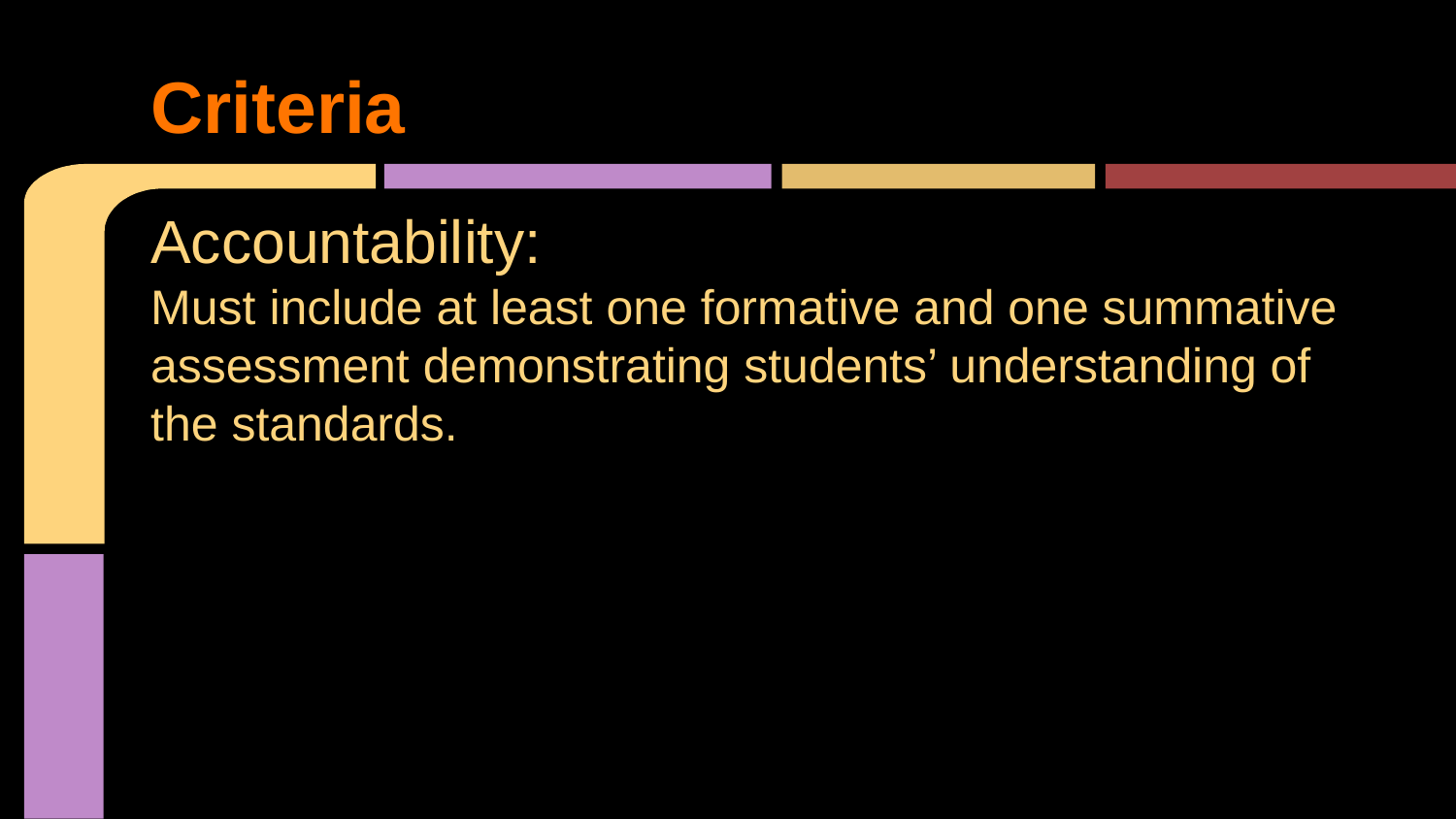

# Criteria
Accountability:
Must include at least one formative and one summative assessment demonstrating students’ understanding of the standards.